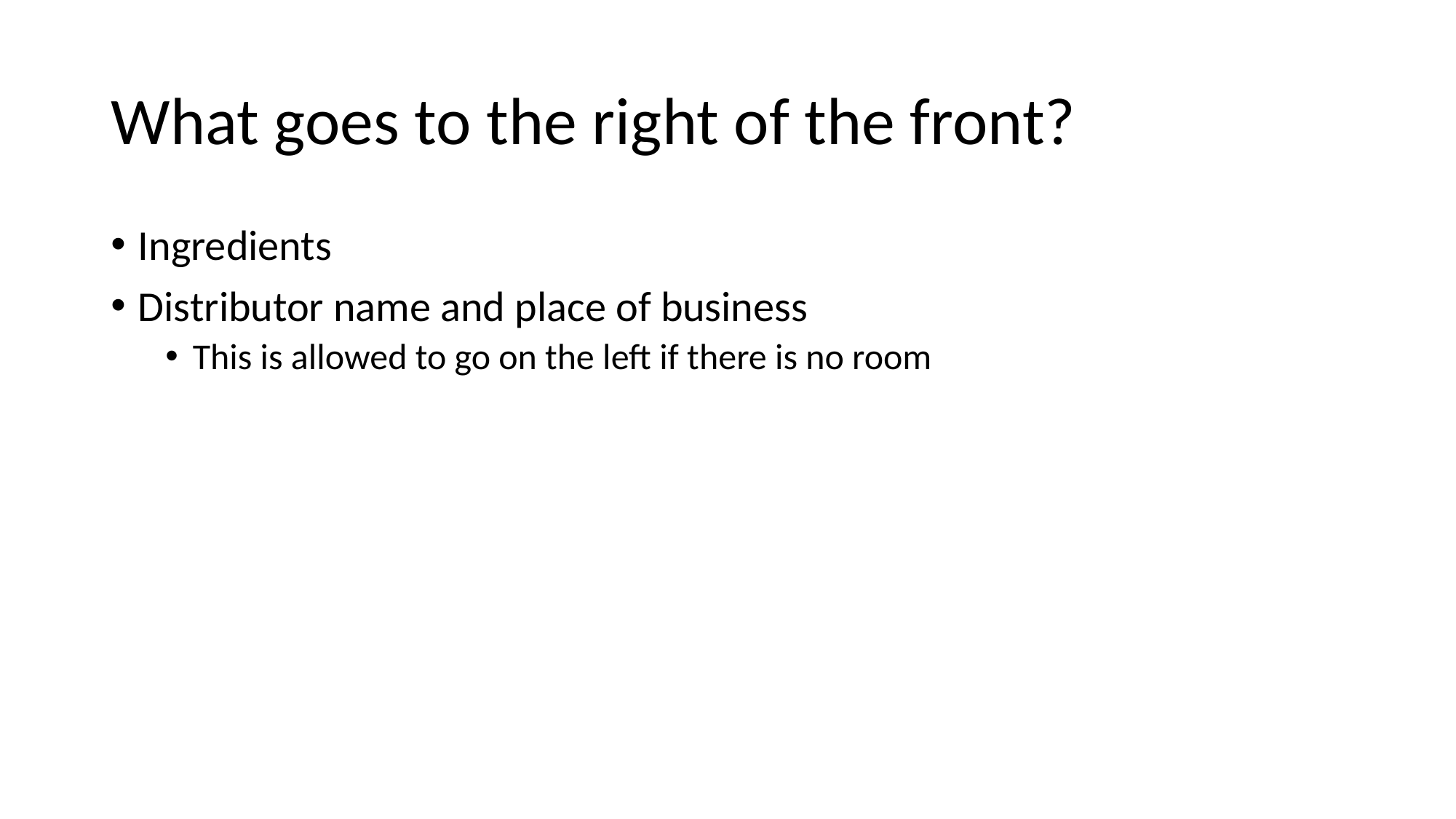

# What goes to the right of the front?
Ingredients
Distributor name and place of business
This is allowed to go on the left if there is no room